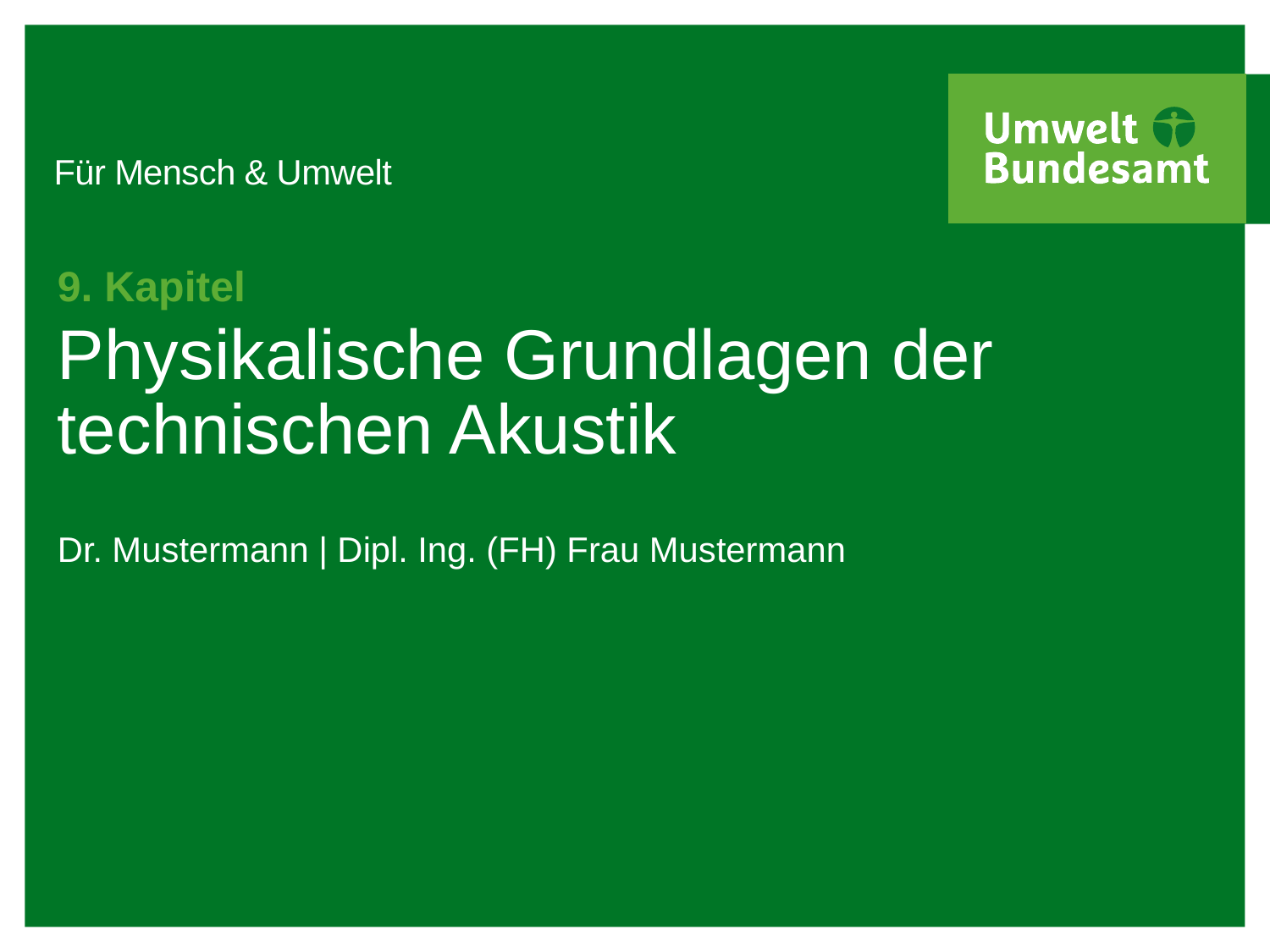

# 9. Kapitel
Physikalische Grundlagen der technischen Akustik
Dr. Mustermann | Dipl. Ing. (FH) Frau Mustermann